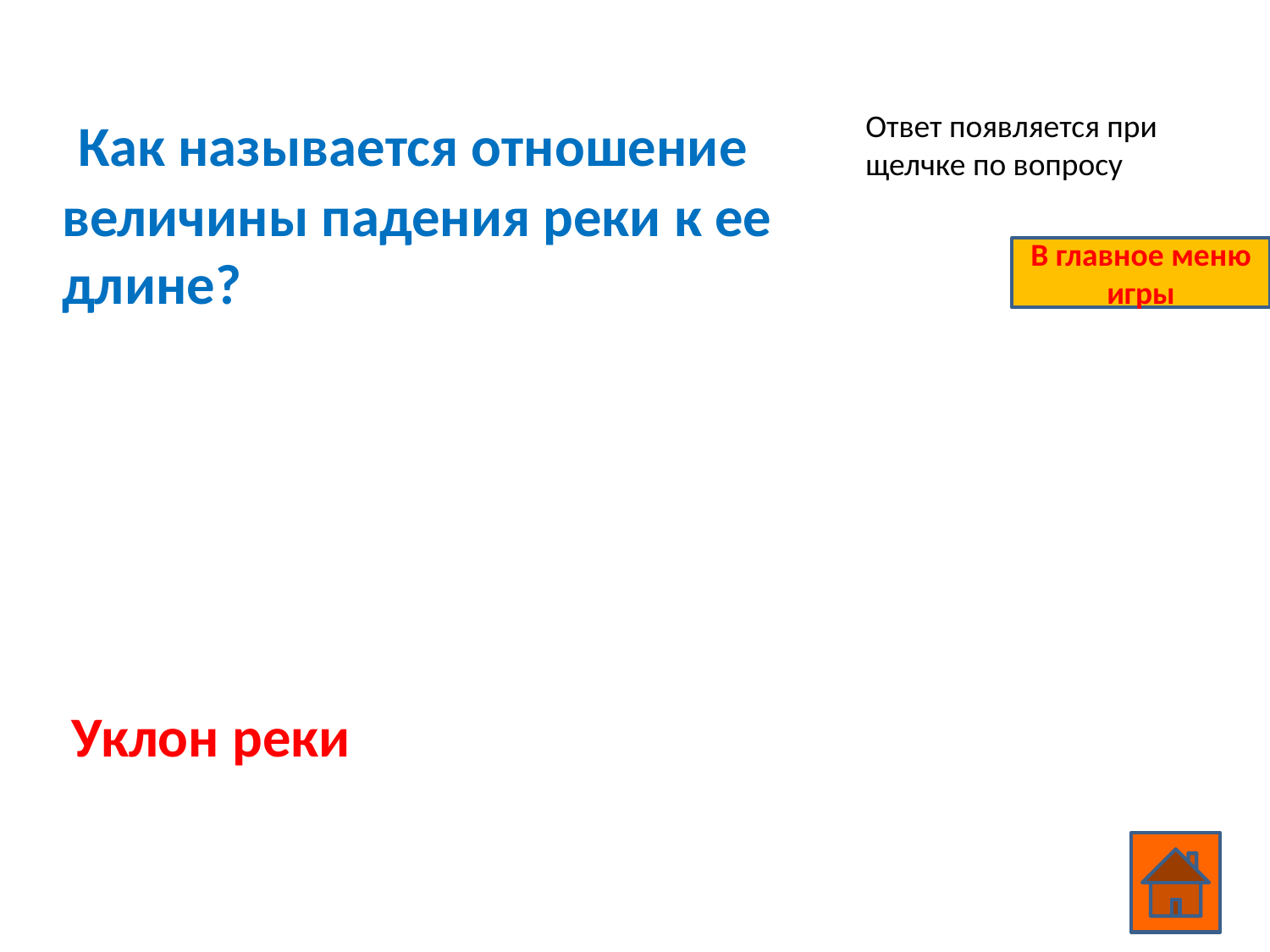

Как называется отношение величины падения реки к ее длине?
Ответ появляется при щелчке по вопросу
В главное меню игры
Уклон реки